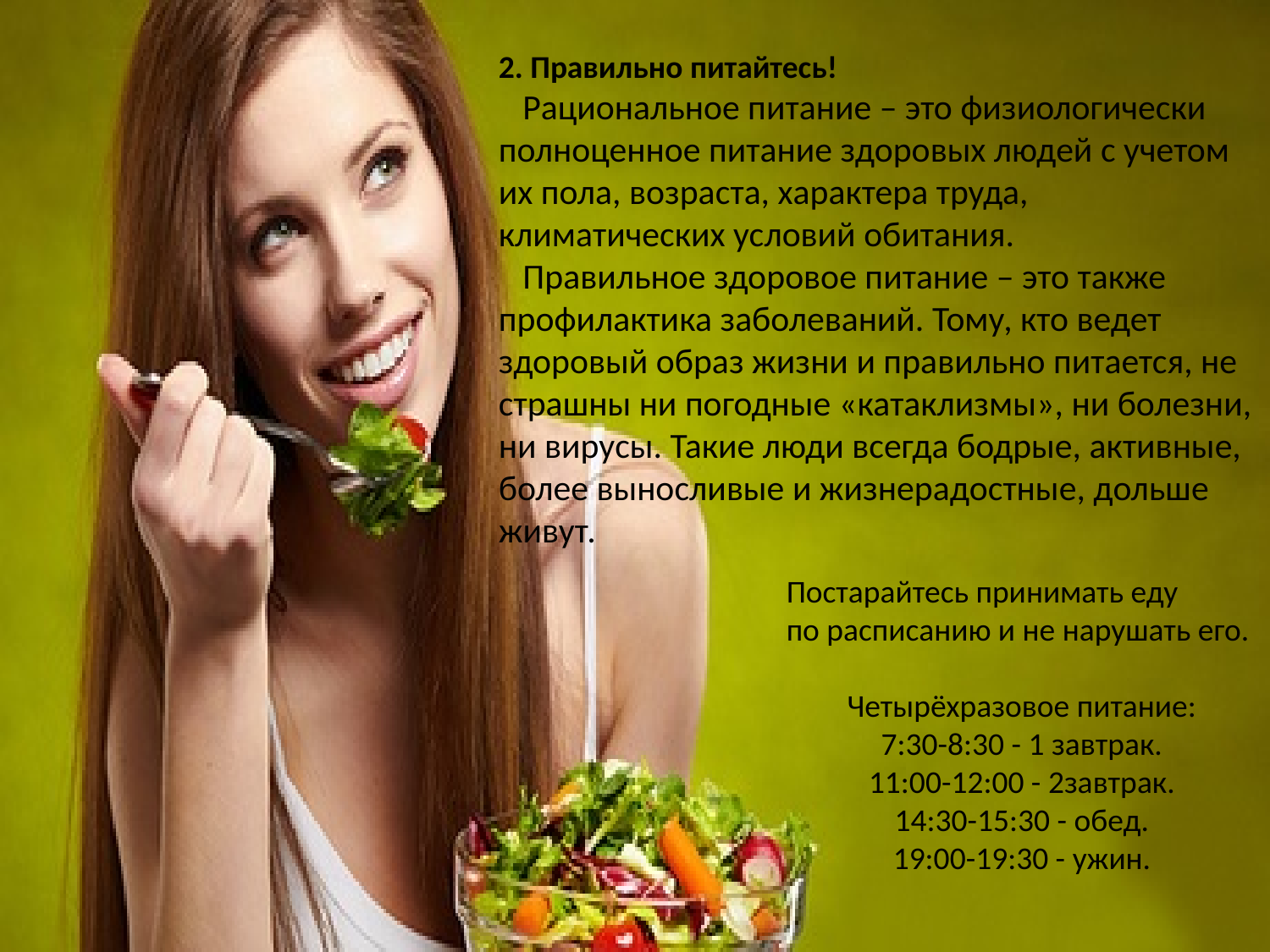

2. Правильно питайтесь!
   Рациональное питание – это физиологически полноценное питание здоровых людей с учетом их пола, возраста, характера труда, климатических условий обитания.
   Правильное здоровое питание – это также профилактика заболеваний. Тому, кто ведет здоровый образ жизни и правильно питается, не страшны ни погодные «катаклизмы», ни болезни, ни вирусы. Такие люди всегда бодрые, активные, более выносливые и жизнерадостные, дольше живут.
Постарайтесь принимать еду
по расписанию и не нарушать его.

Четырёхразовое питание:
7:30-8:30 - 1 завтрак.
11:00-12:00 - 2завтрак.
14:30-15:30 - обед.
19:00-19:30 - ужин.